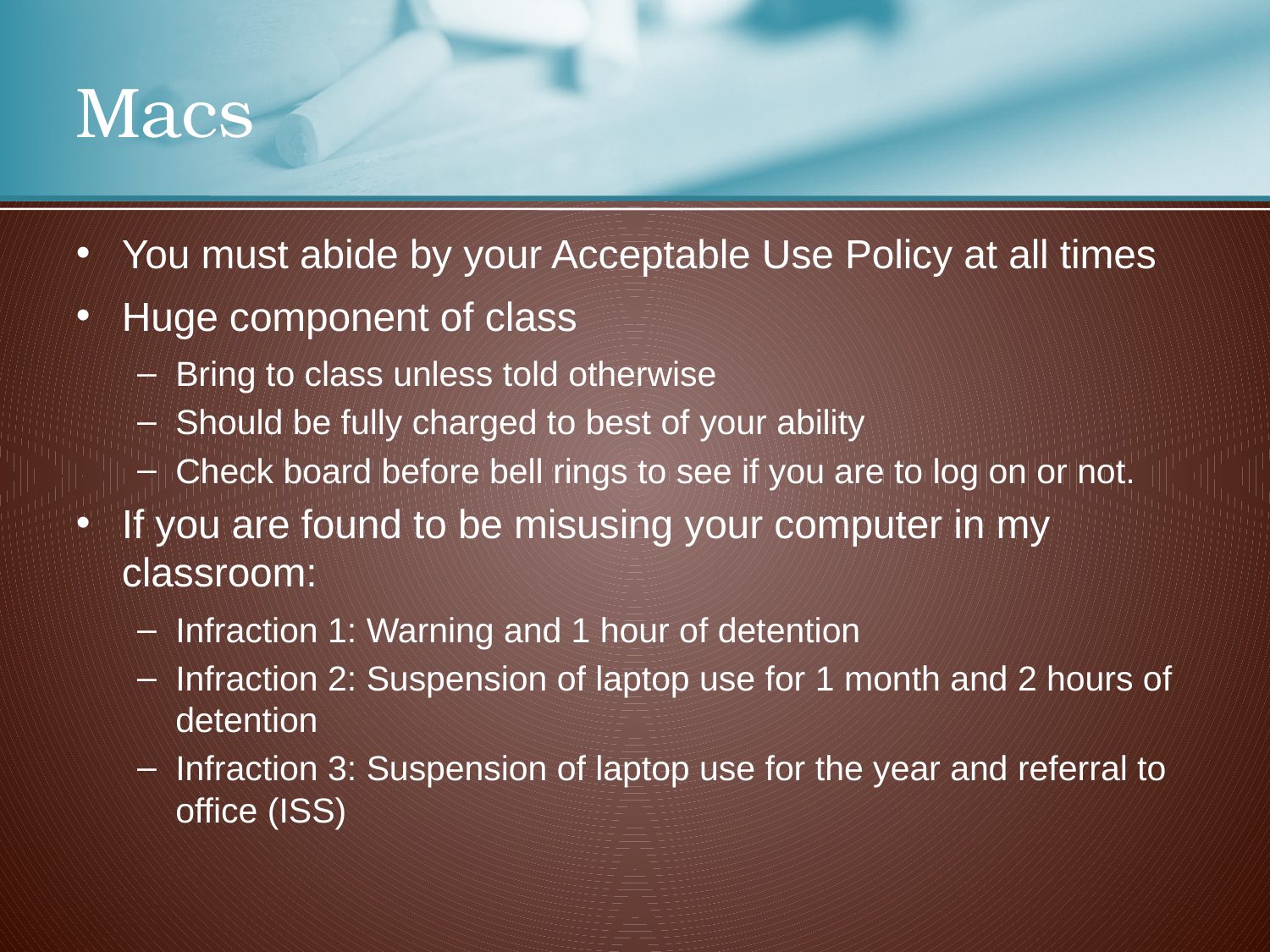

# Macs
You must abide by your Acceptable Use Policy at all times
Huge component of class
Bring to class unless told otherwise
Should be fully charged to best of your ability
Check board before bell rings to see if you are to log on or not.
If you are found to be misusing your computer in my classroom:
Infraction 1: Warning and 1 hour of detention
Infraction 2: Suspension of laptop use for 1 month and 2 hours of detention
Infraction 3: Suspension of laptop use for the year and referral to office (ISS)